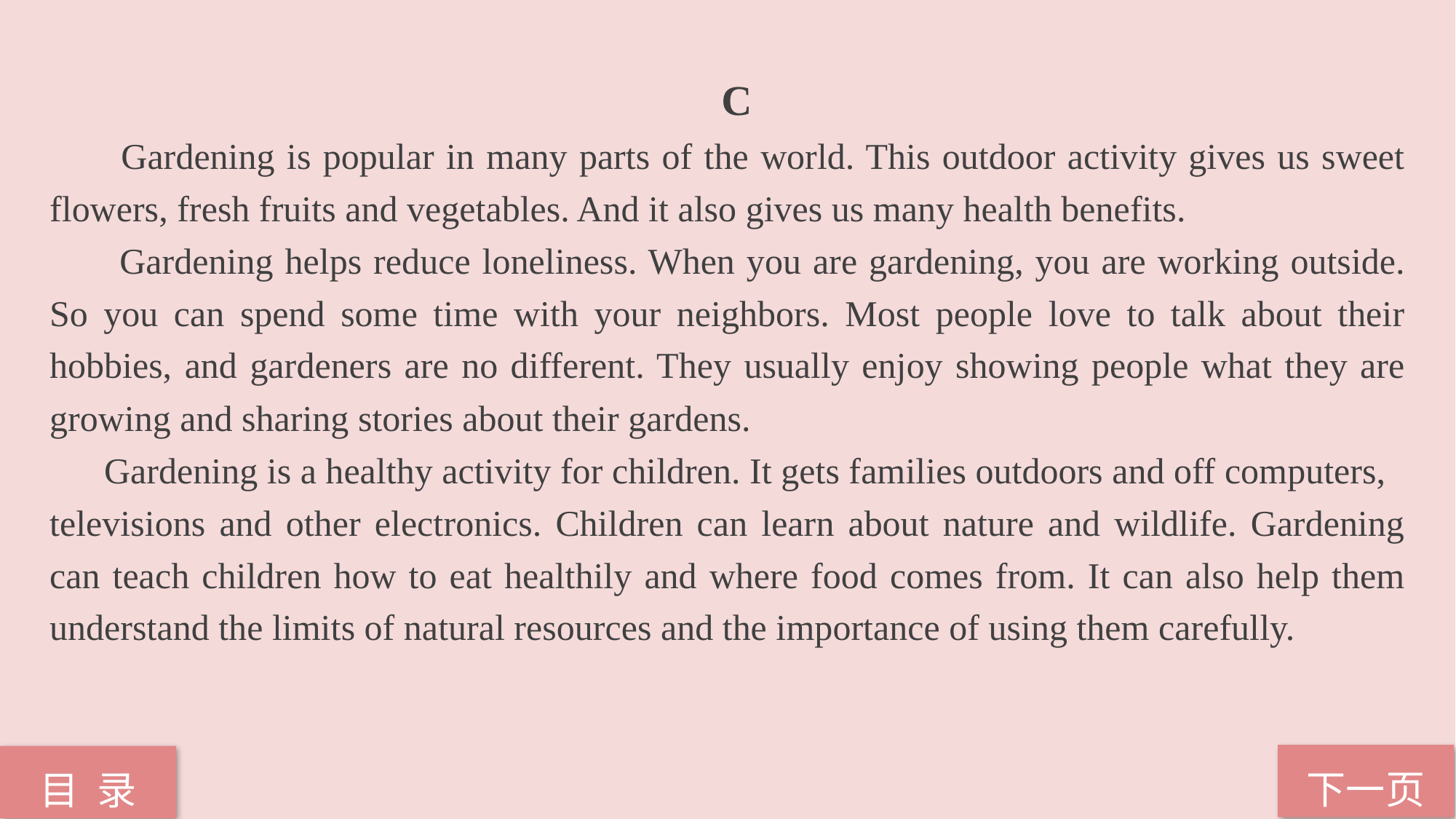

C
      Gardening is popular in many parts of the world. This outdoor activity gives us sweet flowers, fresh fruits and vegetables. And it also gives us many health benefits.
      Gardening helps reduce loneliness. When you are gardening, you are working outside. So you can spend some time with your neighbors. Most people love to talk about their hobbies, and gardeners are no different. They usually enjoy showing people what they are growing and sharing stories about their gardens.
      Gardening is a healthy activity for children. It gets families outdoors and off computers,
televisions and other electronics. Children can learn about nature and wildlife. Gardening can teach children how to eat healthily and where food comes from. It can also help them understand the limits of natural resources and the importance of using them carefully.